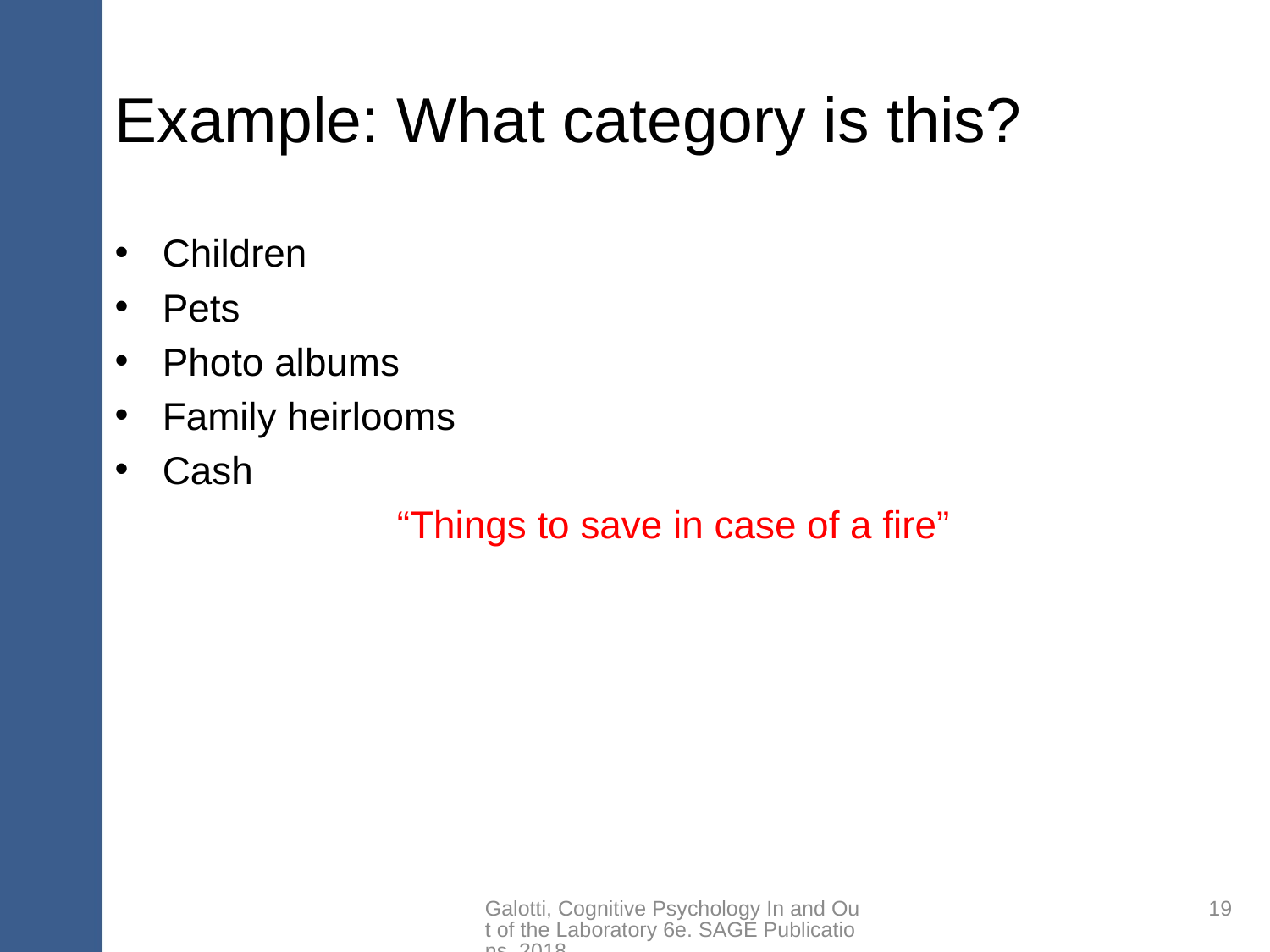

# Example: What category is this?
Children
Pets
Photo albums
Family heirlooms
Cash
“Things to save in case of a fire”
Galotti, Cognitive Psychology In and Out of the Laboratory 6e. SAGE Publications, 2018.
19